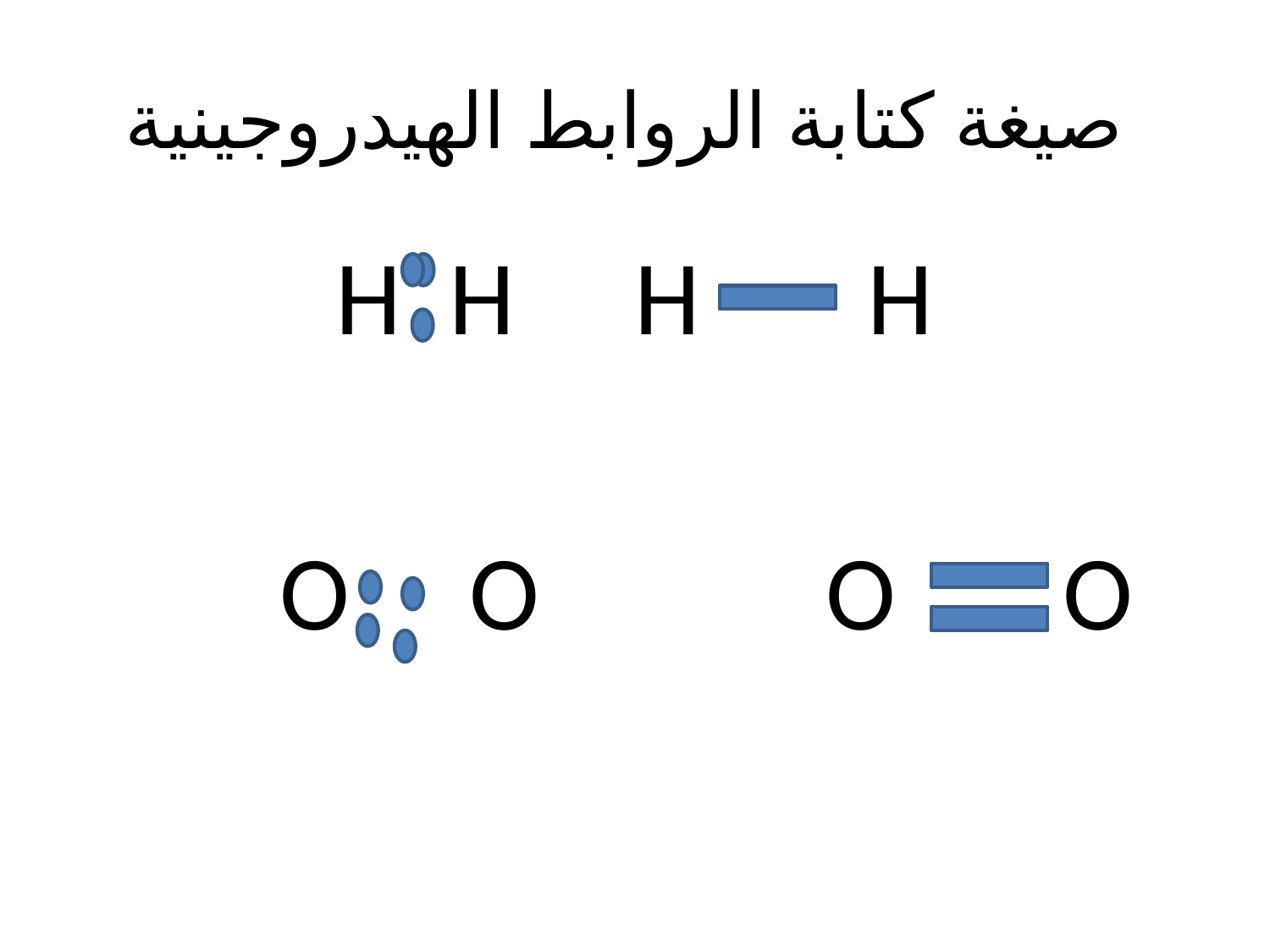

# صيغة كتابة الروابط الهيدروجينية
H  H     H       H

      O     O            O       O